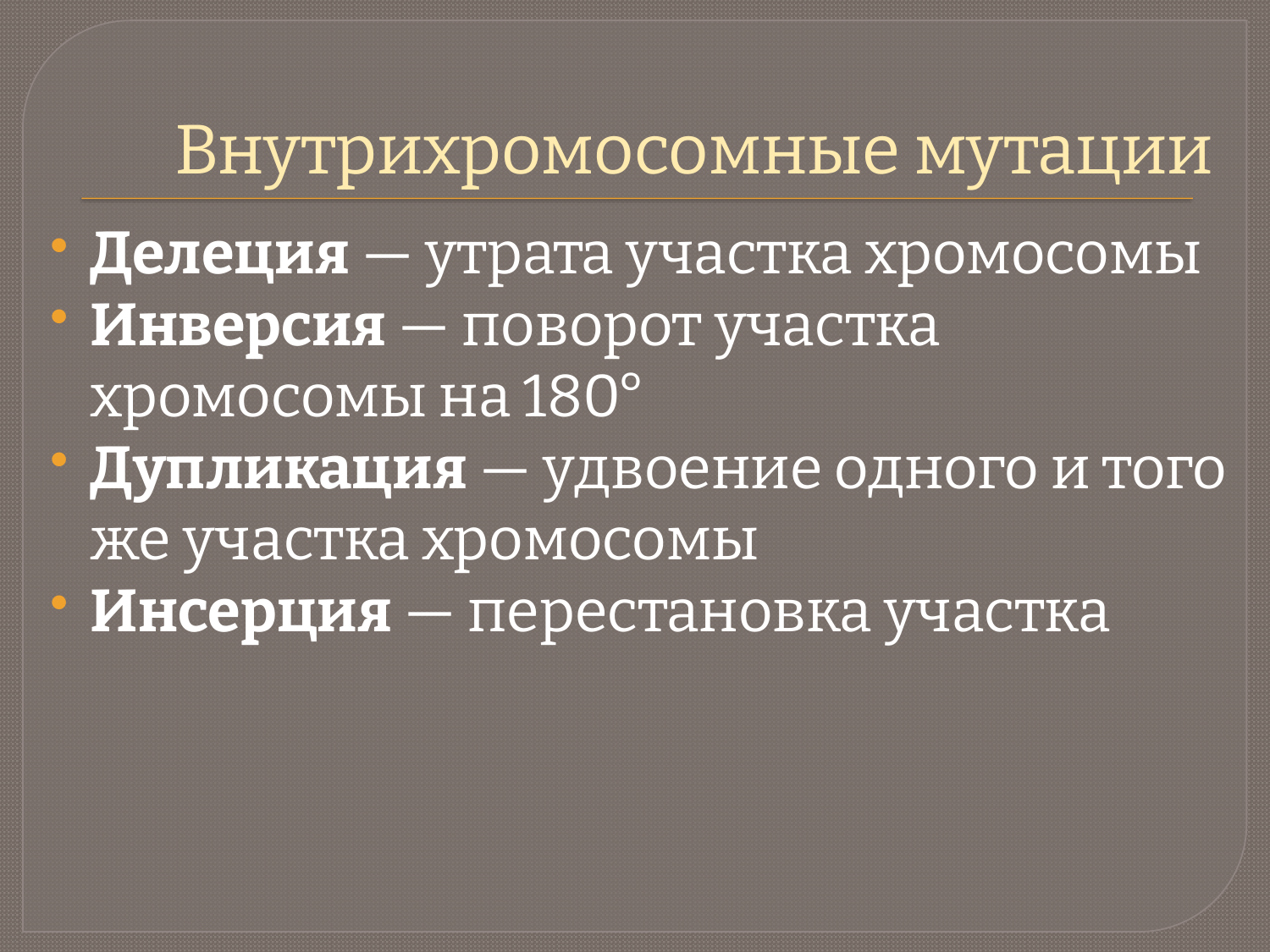

# Внутрихромосомные мутации
Делеция — утрата участка хромосомы
Инверсия — поворот участка хромосомы на 180°
Дупликация — удвоение одного и того же участка хромосомы
Инсерция — перестановка участка